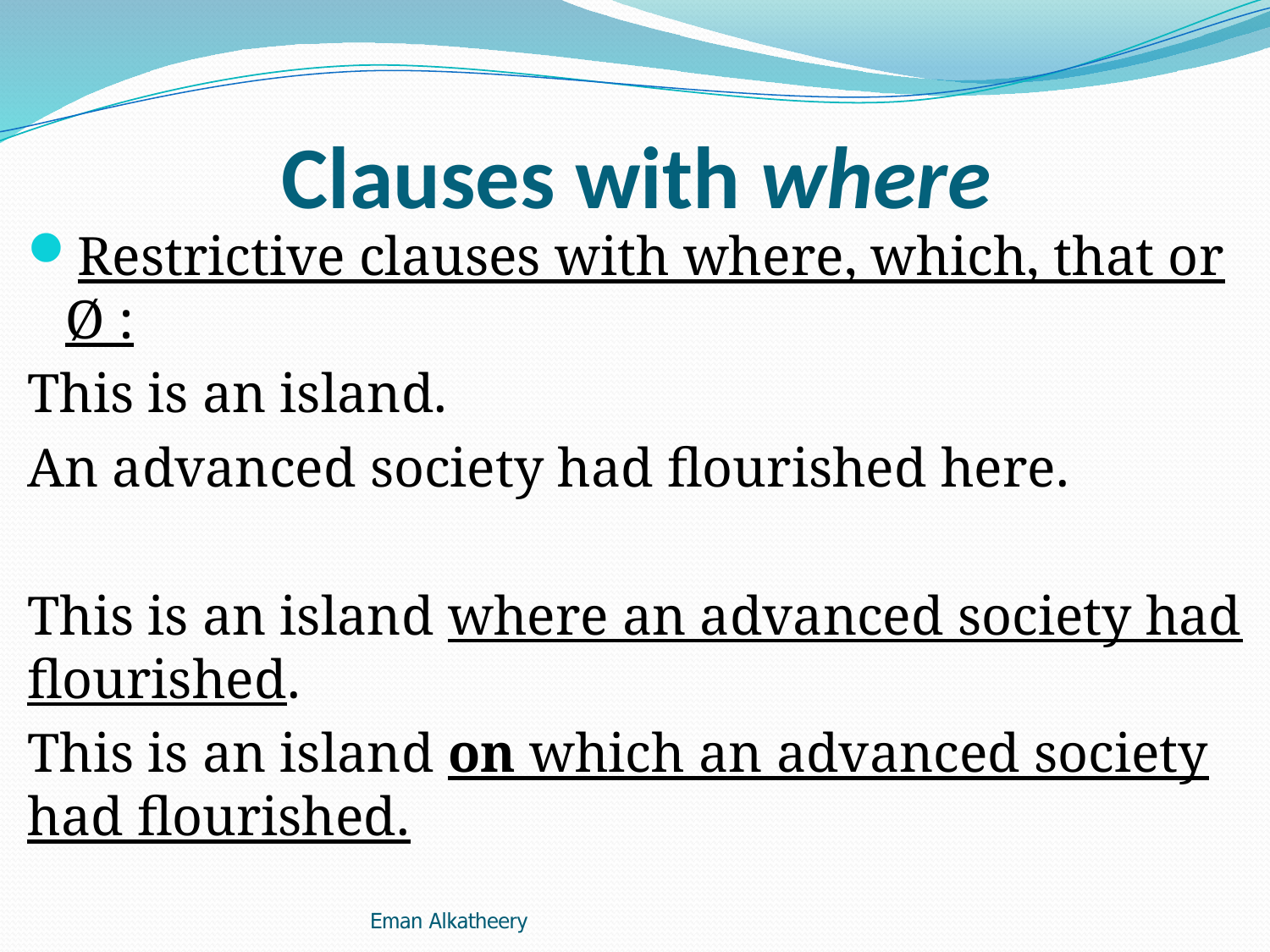

# Clauses with where
Restrictive clauses with where, which, that or Ø :
This is an island.
An advanced society had flourished here.

This is an island where an advanced society had flourished.
This is an island on which an advanced society had flourished.
Eman Alkatheery